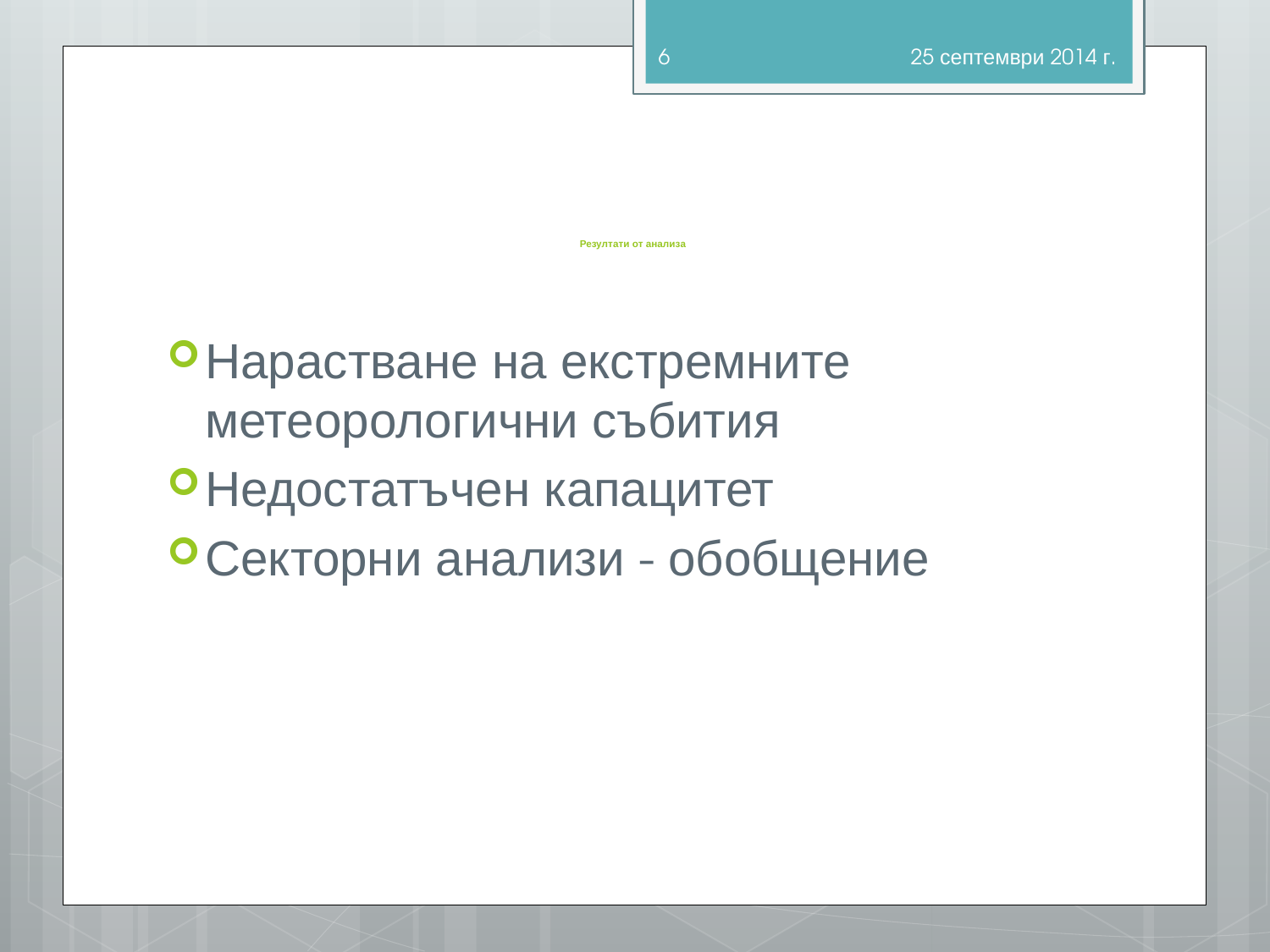

6
25 септември 2014 г.
# Резултати от анализа
Нарастване на екстремните метеорологични събития
Недостатъчен капацитет
Секторни анализи - обобщение